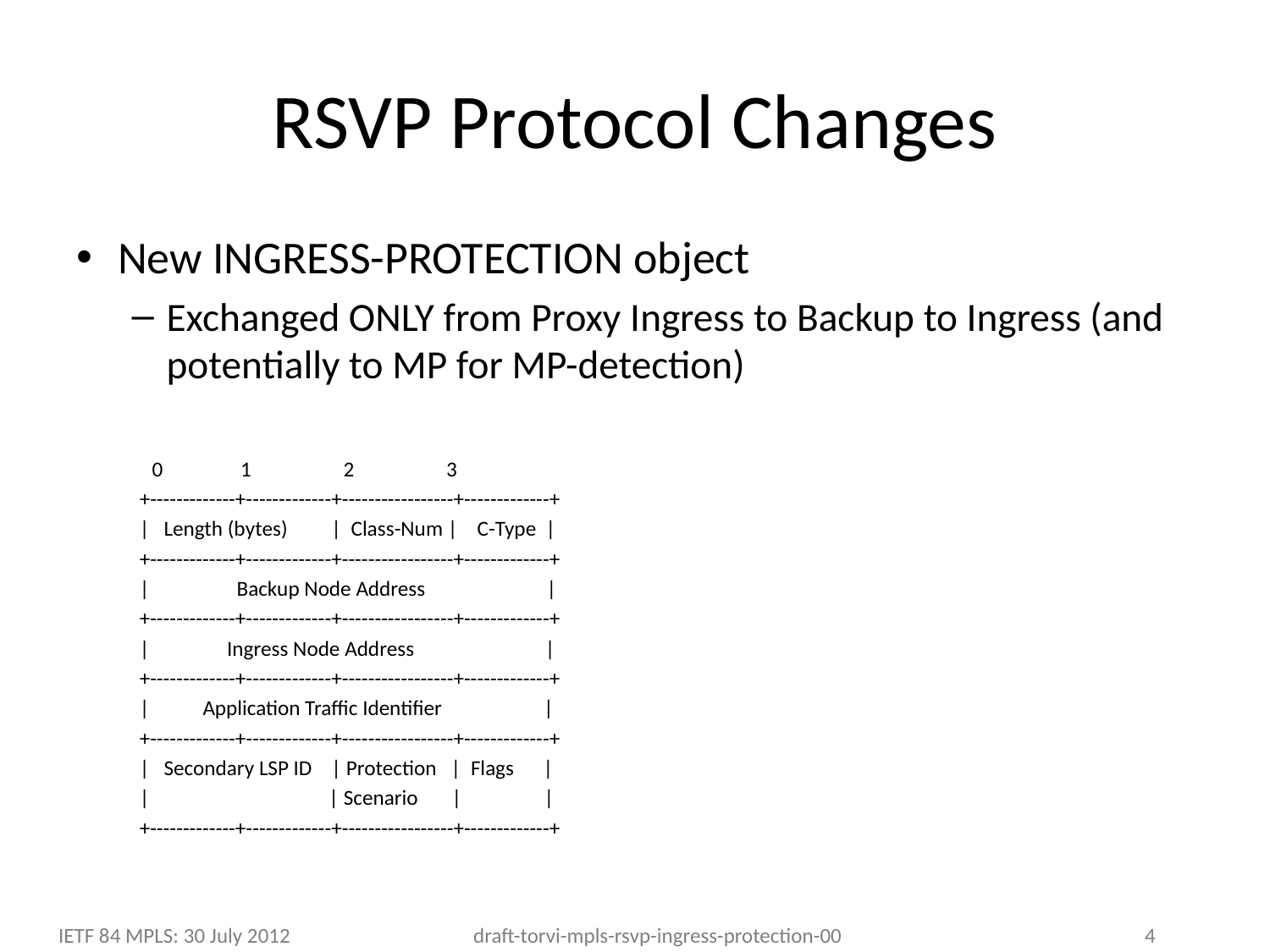

# RSVP Protocol Changes
New INGRESS-PROTECTION object
Exchanged ONLY from Proxy Ingress to Backup to Ingress (and potentially to MP for MP-detection)

			       0                1                   2                   3
             +-------------+-------------+-----------------+-------------+
             |   Length (bytes)         |  Class-Num |    C-Type  |
             +-------------+-------------+-----------------+-------------+
             |                  Backup Node Address                         |
             +-------------+-------------+-----------------+-------------+
             |                Ingress Node Address                           |
             +-------------+-------------+-----------------+-------------+
             |           Application Traffic Identifier                     |
             +-------------+-------------+-----------------+-------------+
             |   Secondary LSP ID    | Protection   |  Flags      |
             |                                     | Scenario       |                 |
             +-------------+-------------+-----------------+-------------+